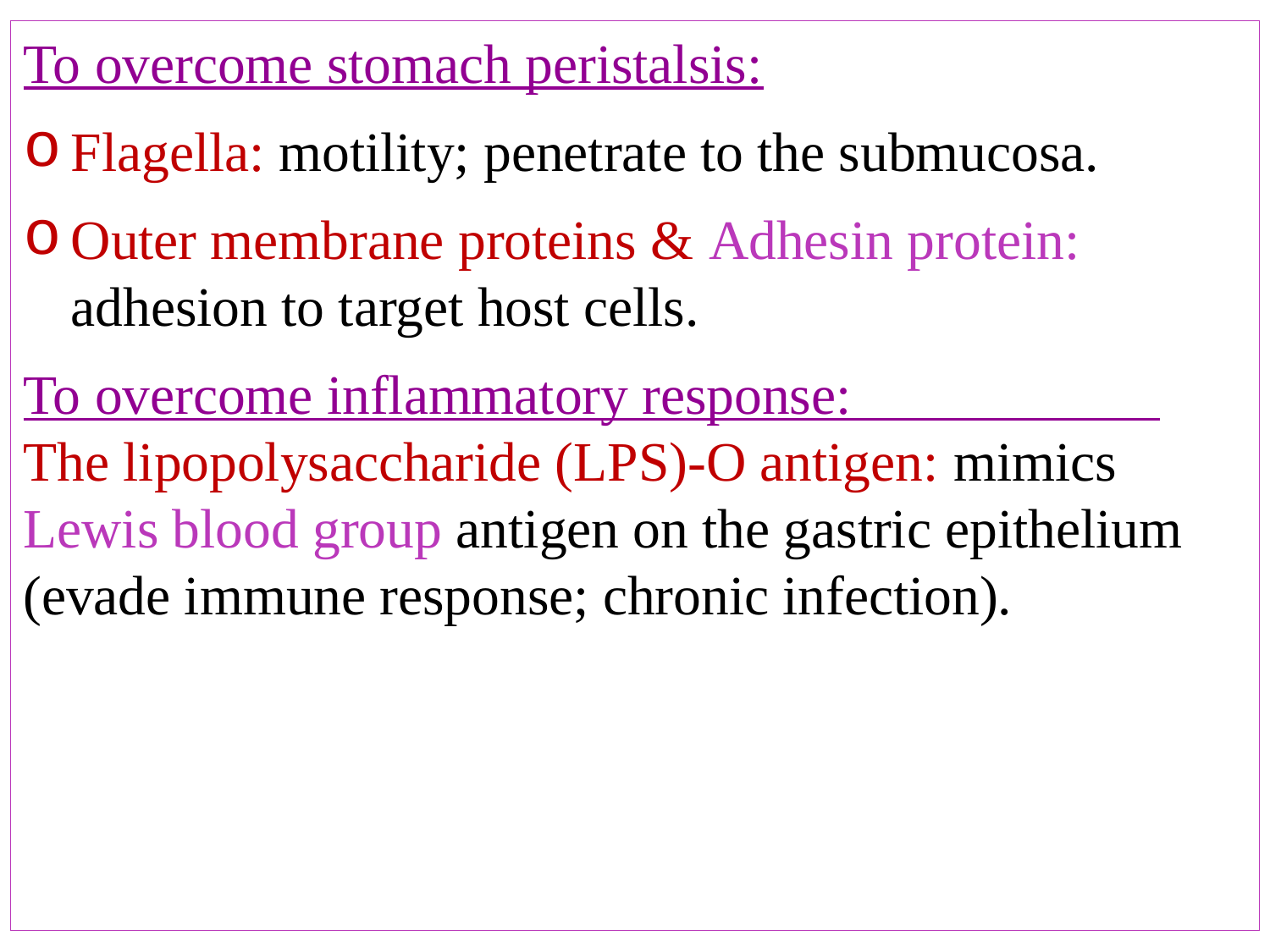

To overcome stomach peristalsis:
Flagella: motility; penetrate to the submucosa.
Outer membrane proteins & Adhesin protein: adhesion to target host cells.
To overcome inflammatory response:                       The lipopolysaccharide (LPS)-O antigen: mimics Lewis blood group antigen on the gastric epithelium (evade immune response; chronic infection).